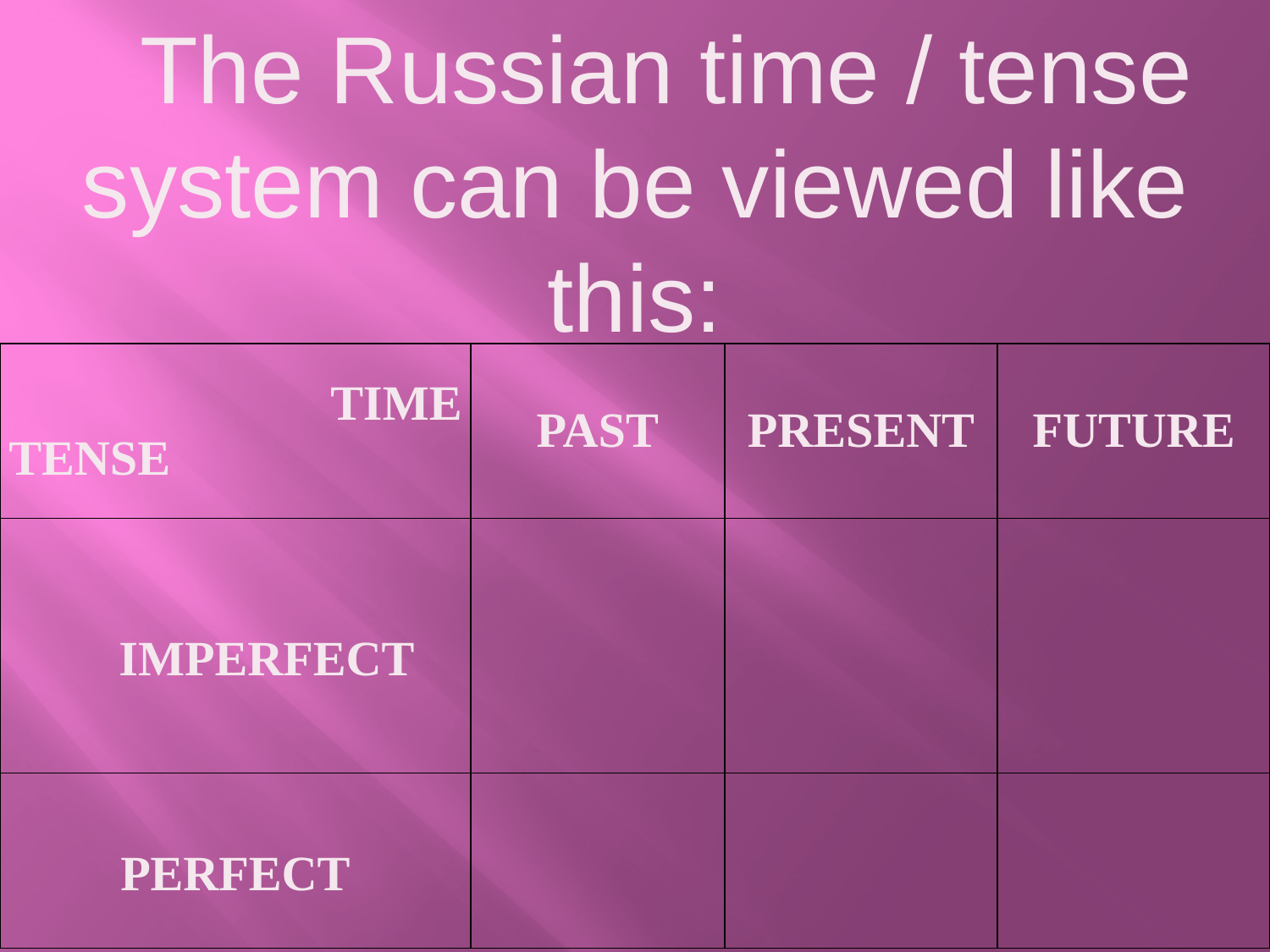

The Russian time / tense system can be viewed like this:
|  | TIME | PAST | PRESENT | FUTURE |
| --- | --- | --- | --- | --- |
| TENSE |  |  |  |  |
| IMPERFECT |  |  |  |  |
| PERFECT |  |  |  |  |